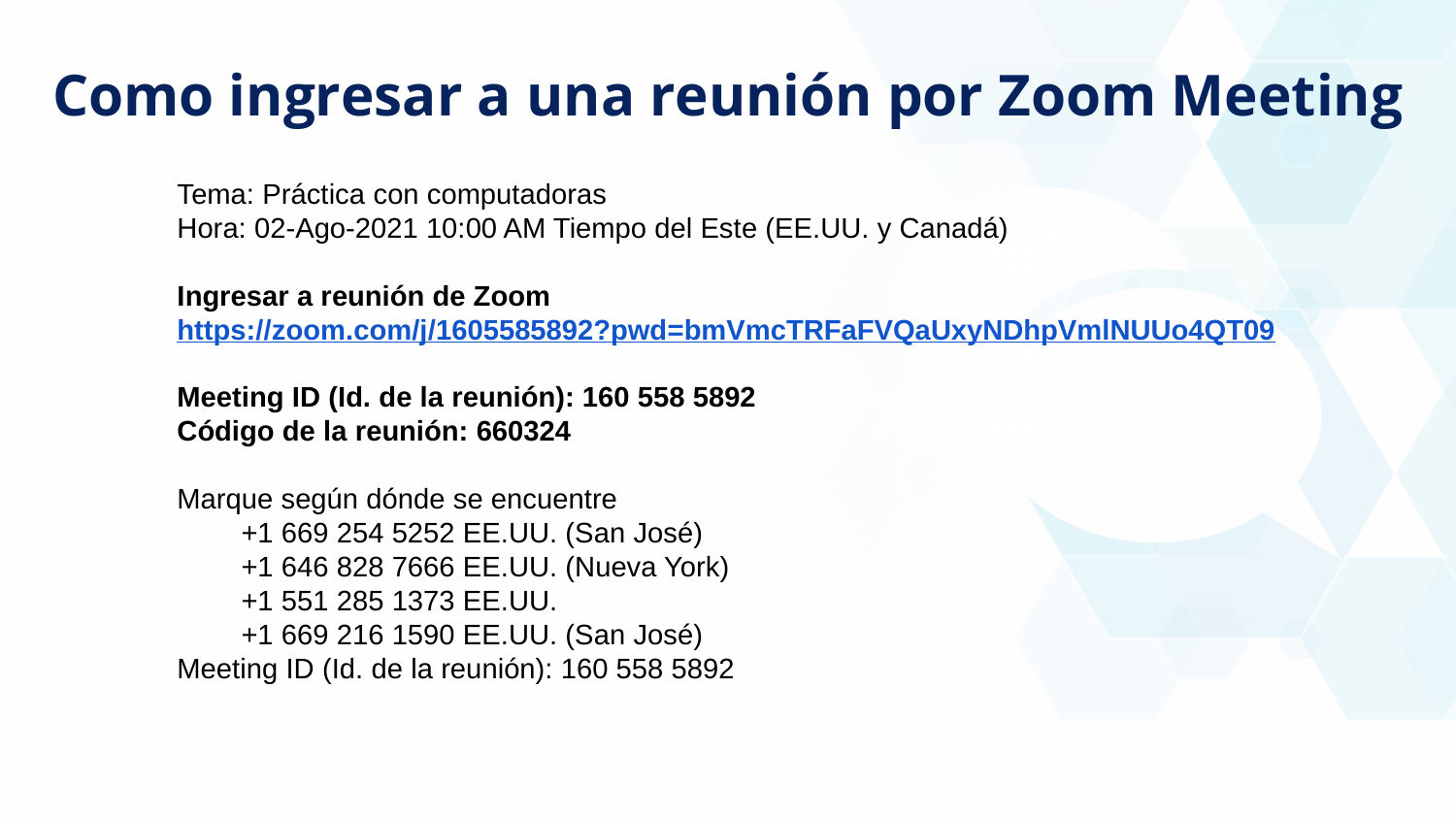

Como ingresar a una reunión por Zoom Meeting
Tema: Práctica con computadoras
Hora: 02-Ago-2021 10:00 AM Tiempo del Este (EE.UU. y Canadá)

Ingresar a reunión de Zoom
https://zoom.com/j/1605585892?pwd=bmVmcTRFaFVQaUxyNDhpVmlNUUo4QT09

Meeting ID (Id. de la reunión): 160 558 5892
Código de la reunión: 660324

Marque según dónde se encuentre
        +1 669 254 5252 EE.UU. (San José)
        +1 646 828 7666 EE.UU. (Nueva York)
        +1 551 285 1373 EE.UU.
        +1 669 216 1590 EE.UU. (San José)
Meeting ID (Id. de la reunión): 160 558 5892